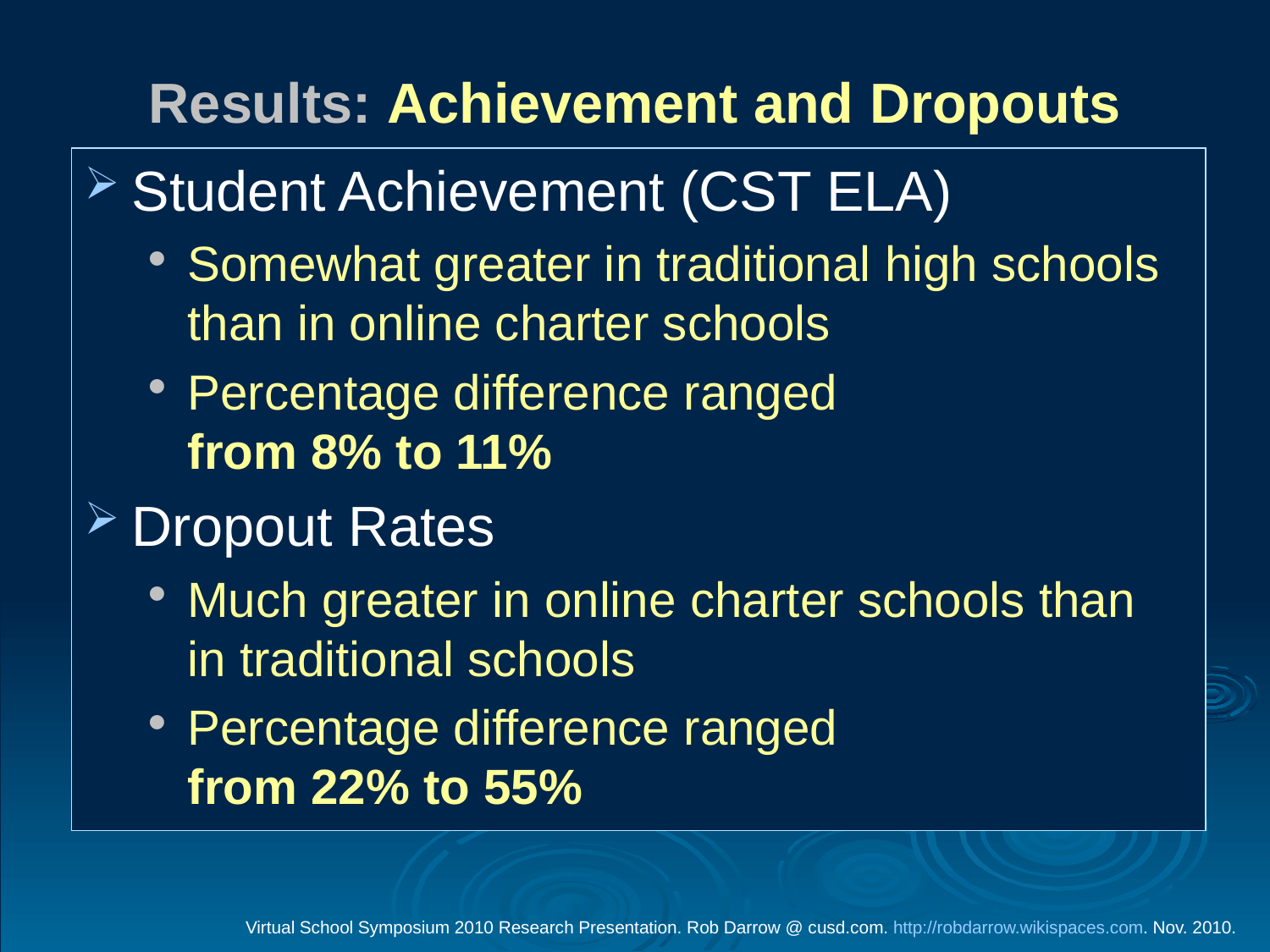

# Results: Achievement and Dropouts
Student Achievement (CST ELA)
Somewhat greater in traditional high schools than in online charter schools
Percentage difference ranged
from 8% to 11%
Dropout Rates
Much greater in online charter schools than
in traditional schools
Percentage difference ranged
from 22% to 55%